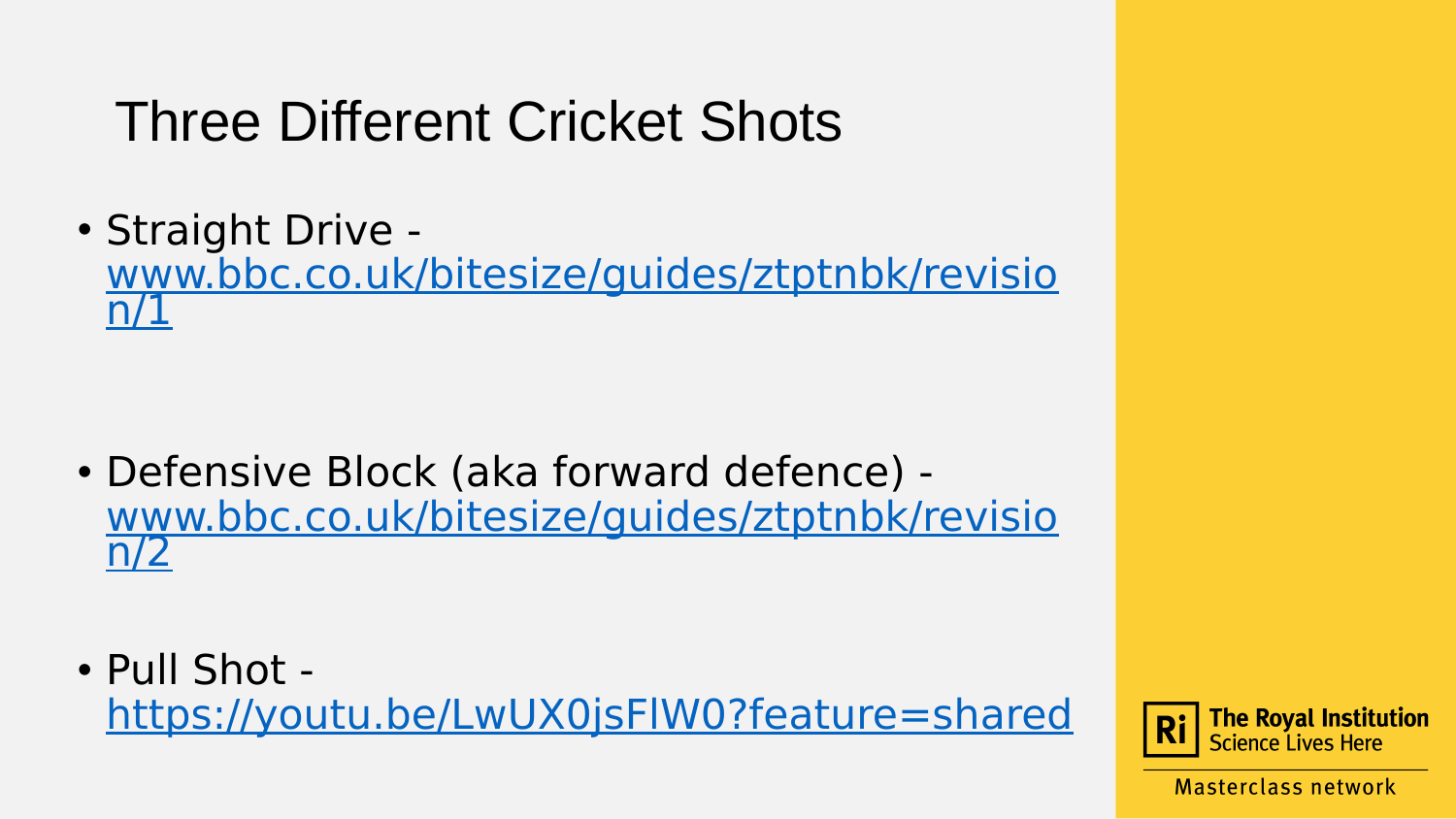

# Three Different Cricket Shots
Straight Drive - www.bbc.co.uk/bitesize/guides/ztptnbk/revision/1

Defensive Block (aka forward defence) - www.bbc.co.uk/bitesize/guides/ztptnbk/revision/2

Pull Shot - https://youtu.be/LwUX0jsFlW0?feature=shared